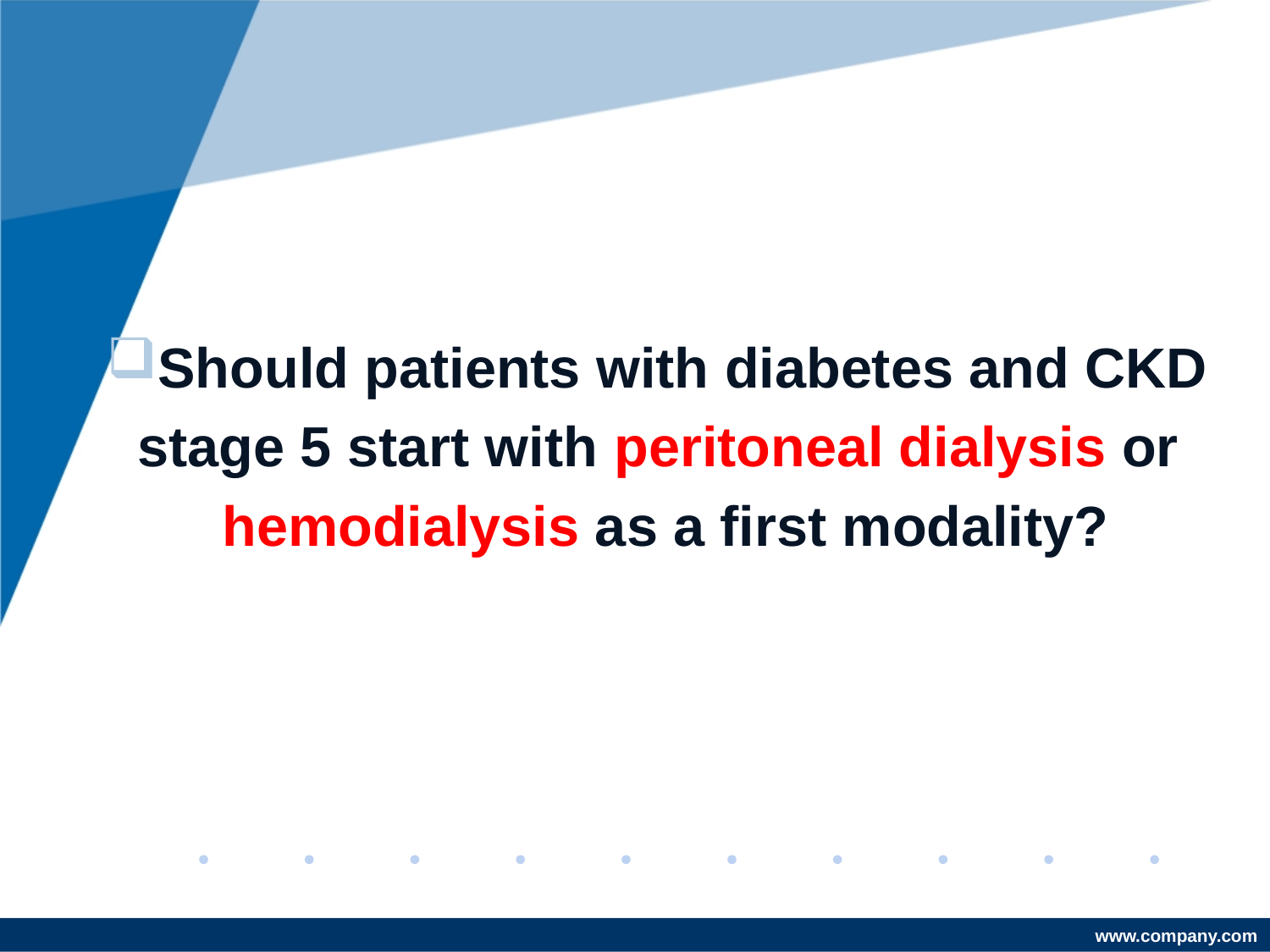

#

Should patients with diabetes and CKD
stage 5 start with peritoneal dialysis or
hemodialysis as a first modality?